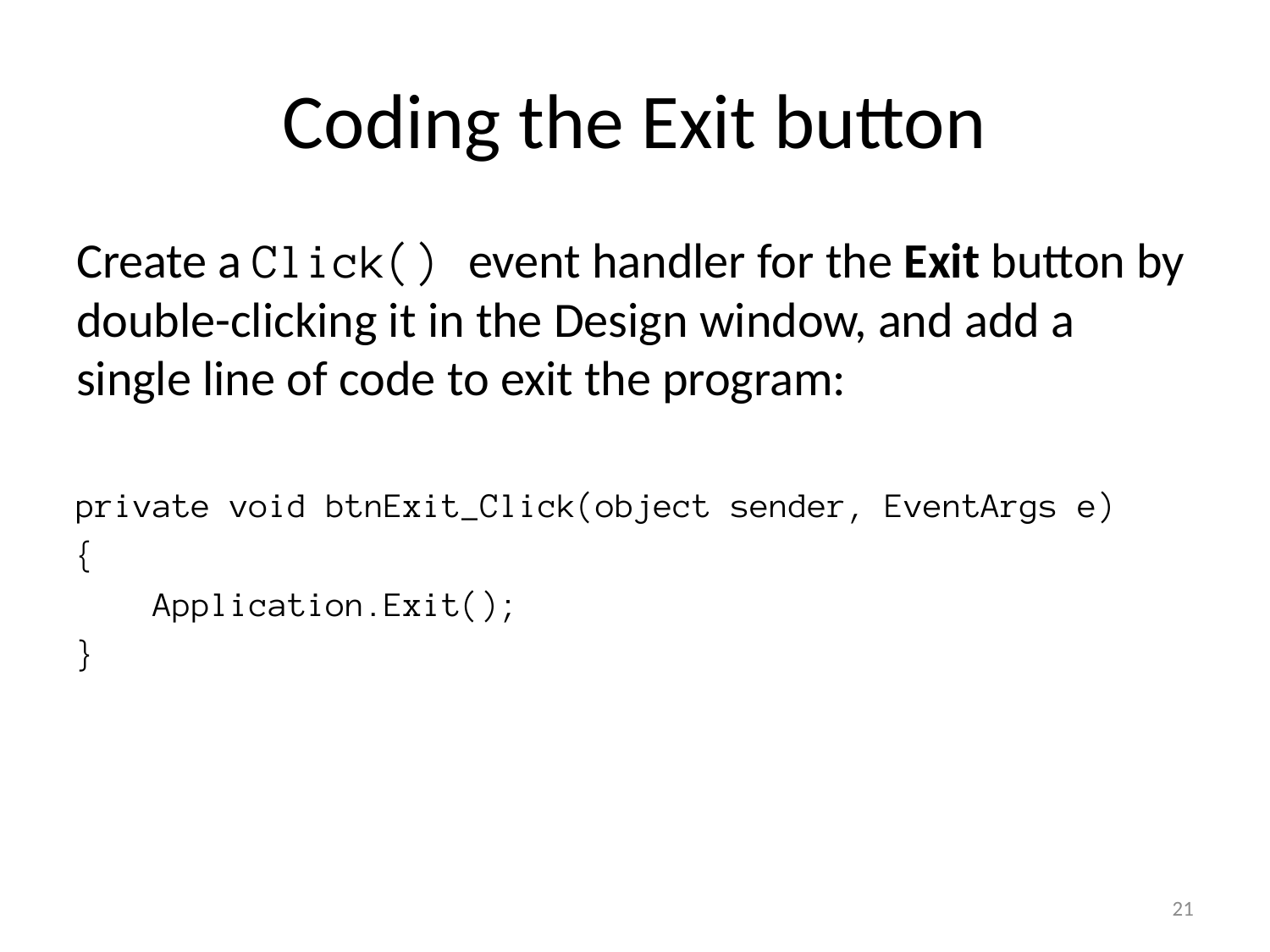

# Coding the Exit button
Create a Click() event handler for the Exit button by double-clicking it in the Design window, and add a single line of code to exit the program:

private void btnExit_Click(object sender, EventArgs e)
{
    Application.Exit();
}

21